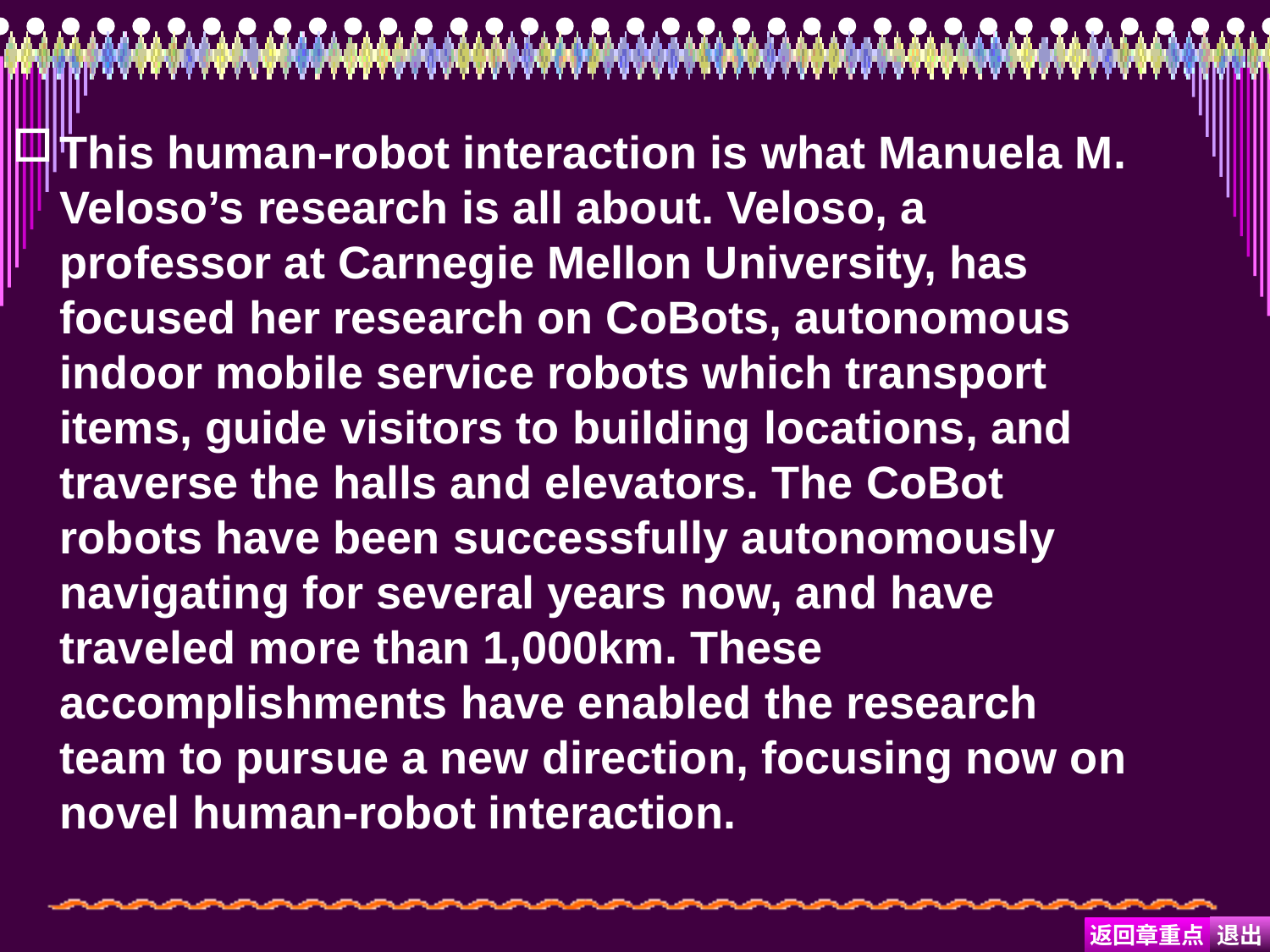

#
This human-robot interaction is what Manuela M. Veloso’s research is all about. Veloso, a professor at Carnegie Mellon University, has focused her research on CoBots, autonomous indoor mobile service robots which transport items, guide visitors to building locations, and traverse the halls and elevators. The CoBot robots have been successfully autonomously navigating for several years now, and have traveled more than 1,000km. These accomplishments have enabled the research team to pursue a new direction, focusing now on novel human-robot interaction.